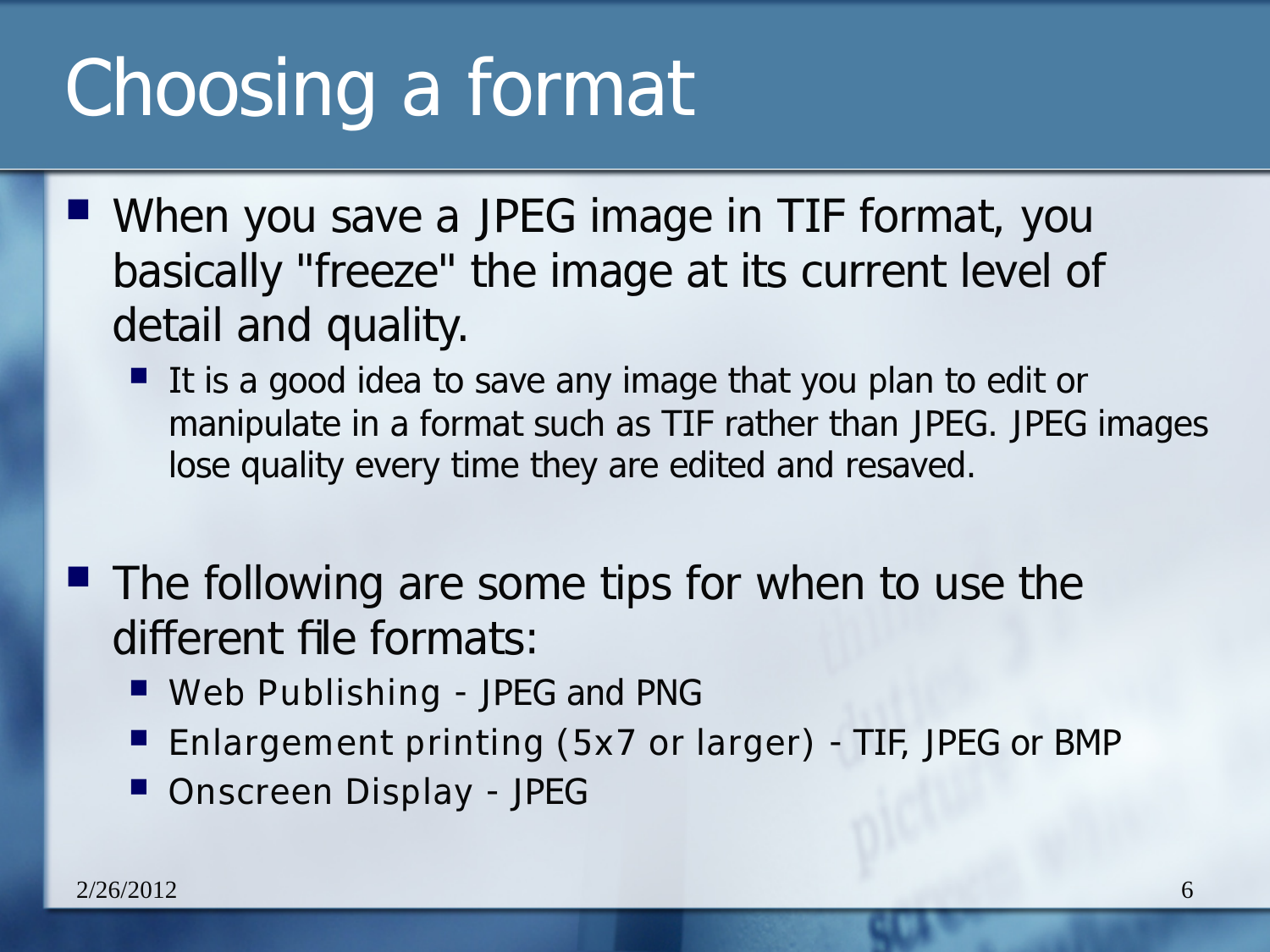

# Choosing a format
When you save a JPEG image in TIF format, you basically "freeze" the image at its current level of detail and quality.
It is a good idea to save any image that you plan to edit or manipulate in a format such as TIF rather than JPEG. JPEG images lose quality every time they are edited and resaved.

The following are some tips for when to use the different file formats:
Web Publishing - JPEG and PNG
Enlargement printing (5x7 or larger) - TIF, JPEG or BMP
Onscreen Display - JPEG
2/26/2012
6